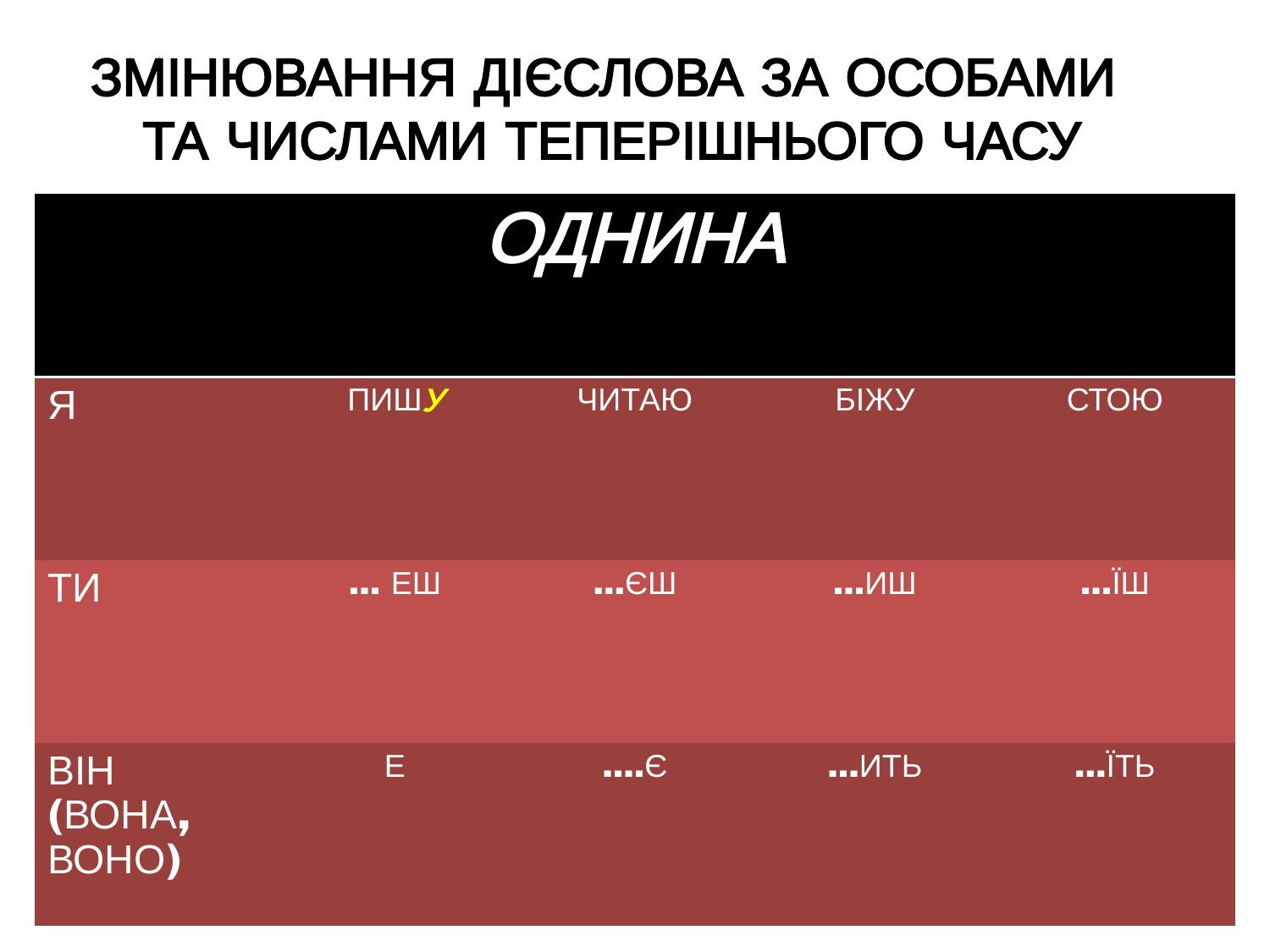

# ЗМІНЮВАННЯ ДІЄСЛОВА ЗА ОСОБАМИ ТА ЧИСЛАМИ ТЕПЕРІШНЬОГО ЧАСУ
| ОДНИНА |  |  |  |  |
| --- | --- | --- | --- | --- |
| Я | ПИШУ | ЧИТАЮ | БІЖУ | СТОЮ |
| ТИ | … ЕШ | …ЄШ | …ИШ | …ЇШ |
| ВІН (ВОНА, ВОНО) | Е | ….Є | …ИТЬ | …ЇТЬ |